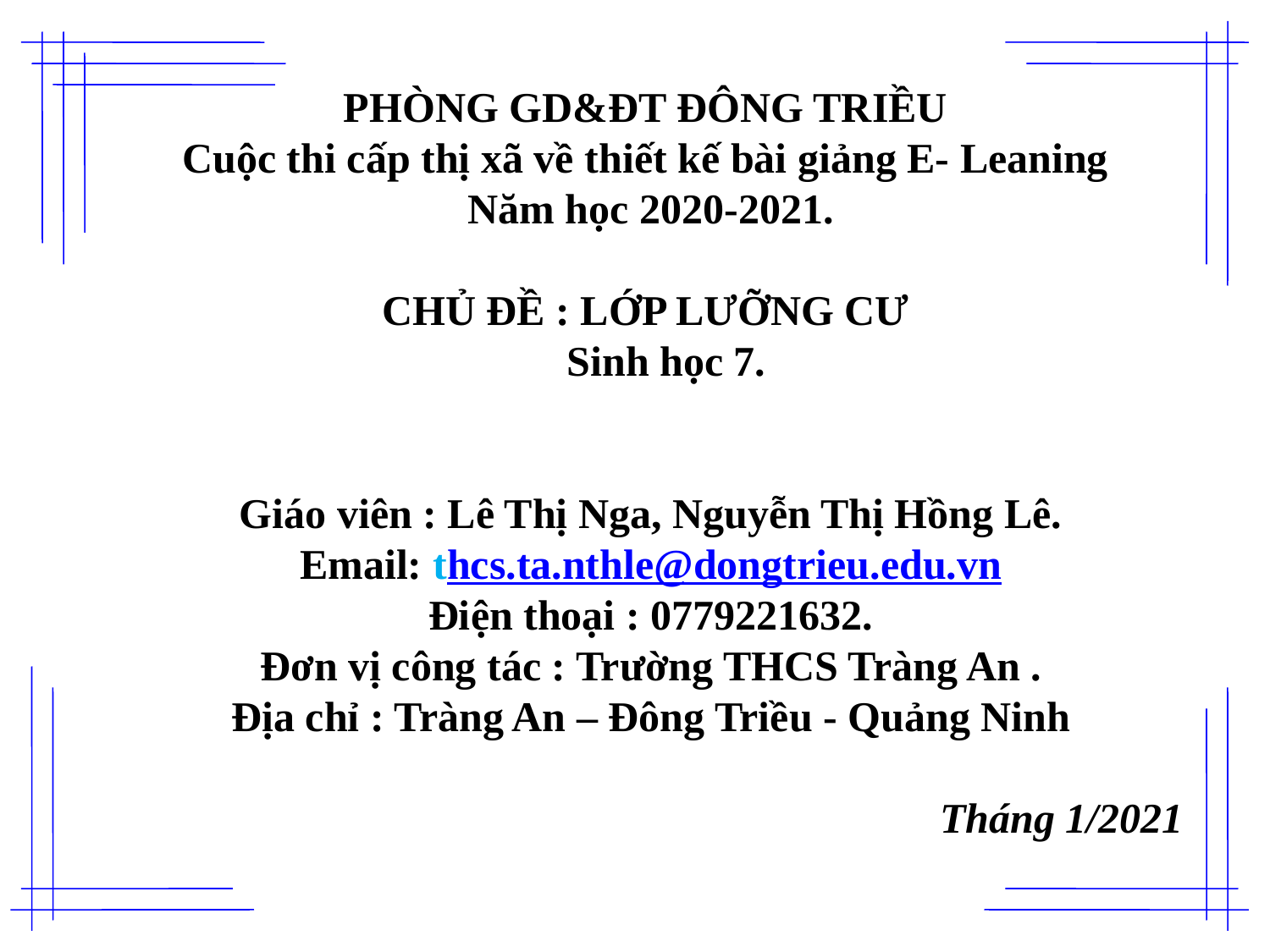

PHÒNG GD&ĐT ĐÔNG TRIỀU
Cuộc thi cấp thị xã về thiết kế bài giảng E- Leaning
Năm học 2020-2021.

CHỦ ĐỀ : LỚP LƯỠNG CƯ
   Sinh học 7.

Giáo viên : Lê Thị Nga, Nguyễn Thị Hồng Lê.
Email: thcs.ta.nthle@dongtrieu.edu.vn
Điện thoại : 0779221632.
Đơn vị công tác : Trường THCS Tràng An .
Địa chỉ : Tràng An – Đông Triều - Quảng Ninh

Tháng 1/2021